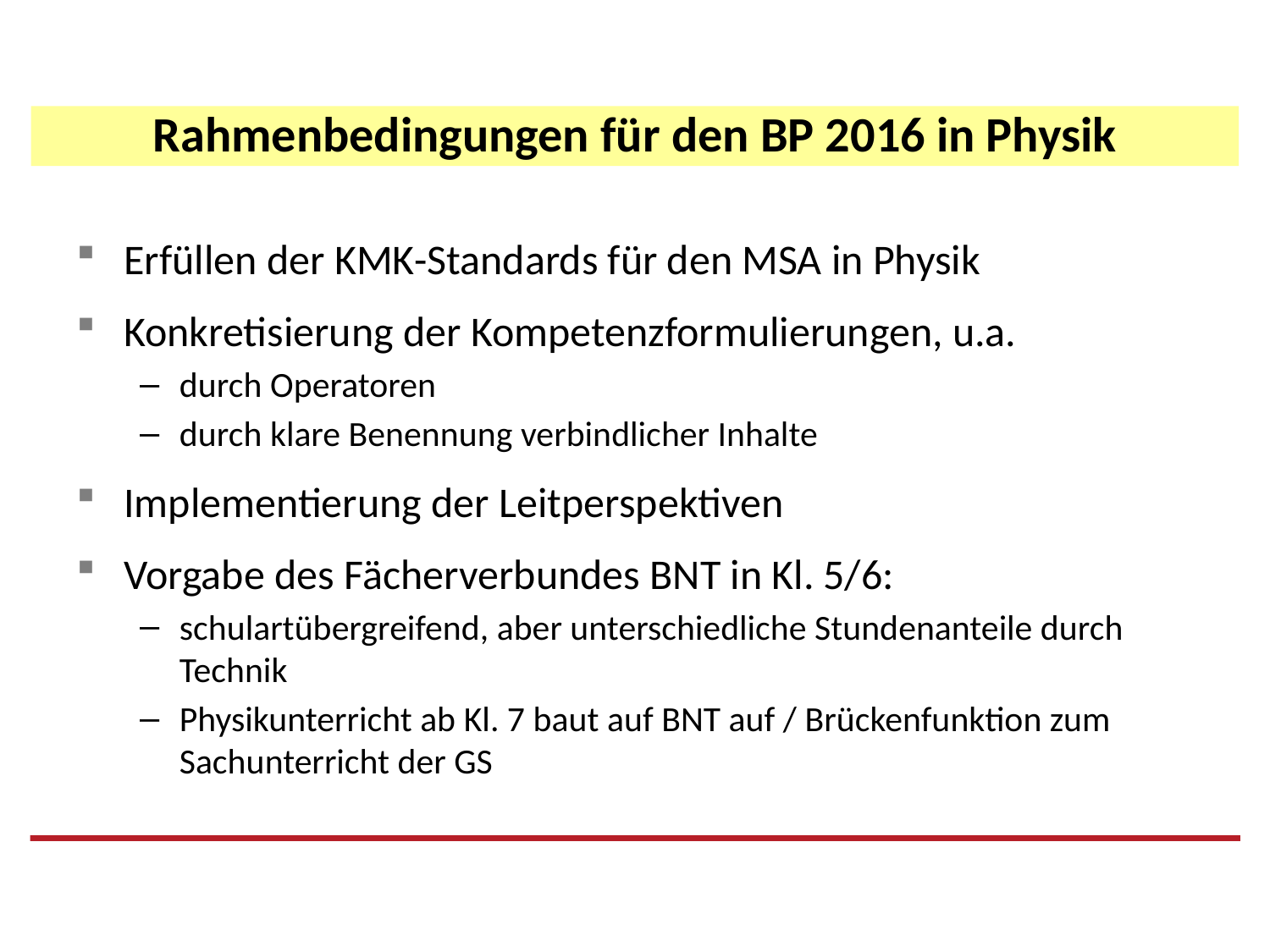

Rahmenbedingungen für den BP 2016 in Physik
Erfüllen der KMK-Standards für den MSA in Physik
Konkretisierung der Kompetenzformulierungen, u.a.
durch Operatoren
durch klare Benennung verbindlicher Inhalte
Implementierung der Leitperspektiven
Vorgabe des Fächerverbundes BNT in Kl. 5/6:
schulartübergreifend, aber unterschiedliche Stundenanteile durch Technik
Physikunterricht ab Kl. 7 baut auf BNT auf / Brückenfunktion zum Sachunterricht der GS